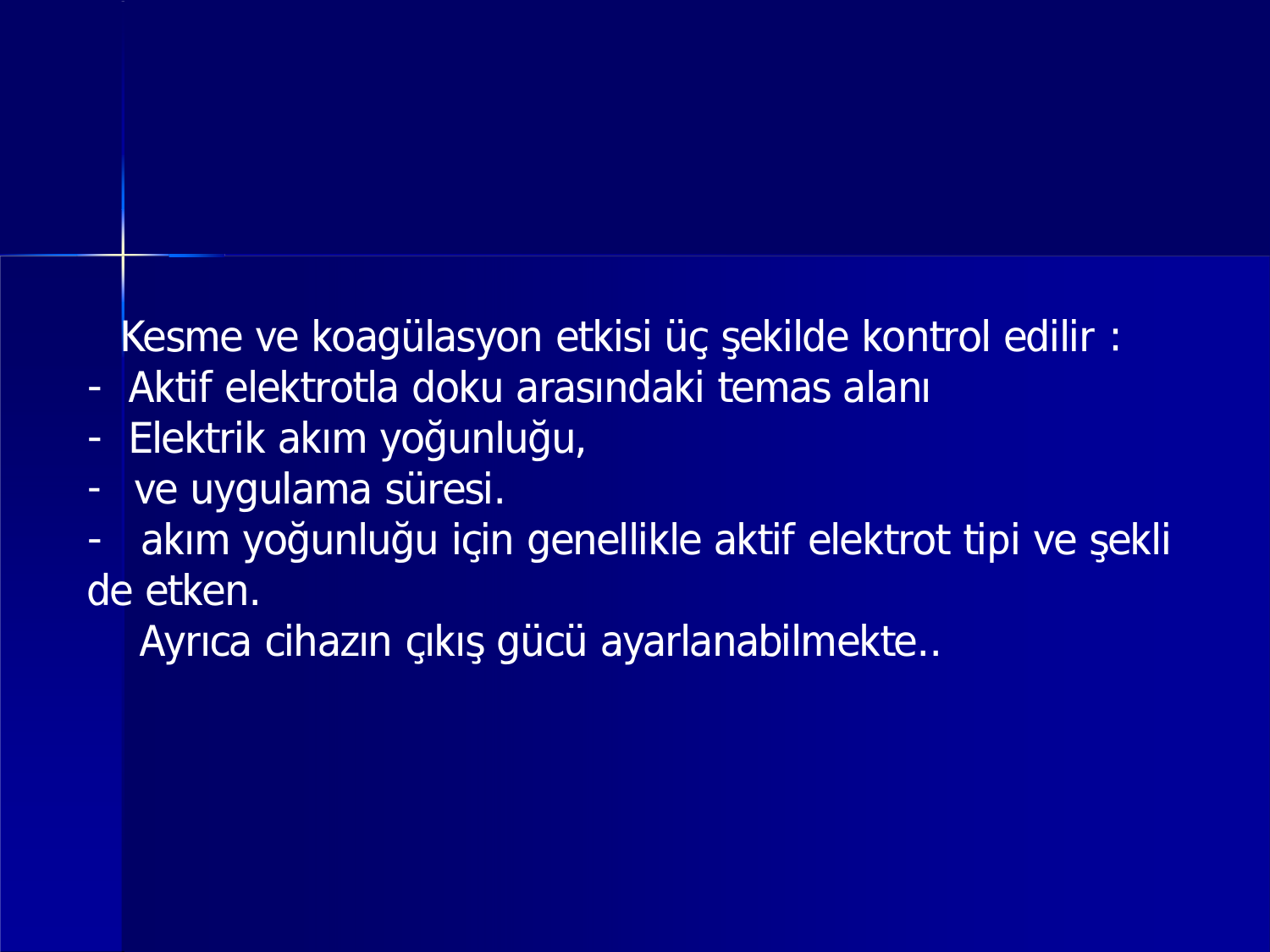

Kesme ve koagülasyon etkisi üç şekilde kontrol edilir :
-  Aktif elektrotla doku arasındaki temas alanı
-  Elektrik akım yoğunluğu,
ve uygulama süresi.
-   akım yoğunluğu için genellikle aktif elektrot tipi ve şekli de etken.
    Ayrıca cihazın çıkış gücü ayarlanabilmekte..